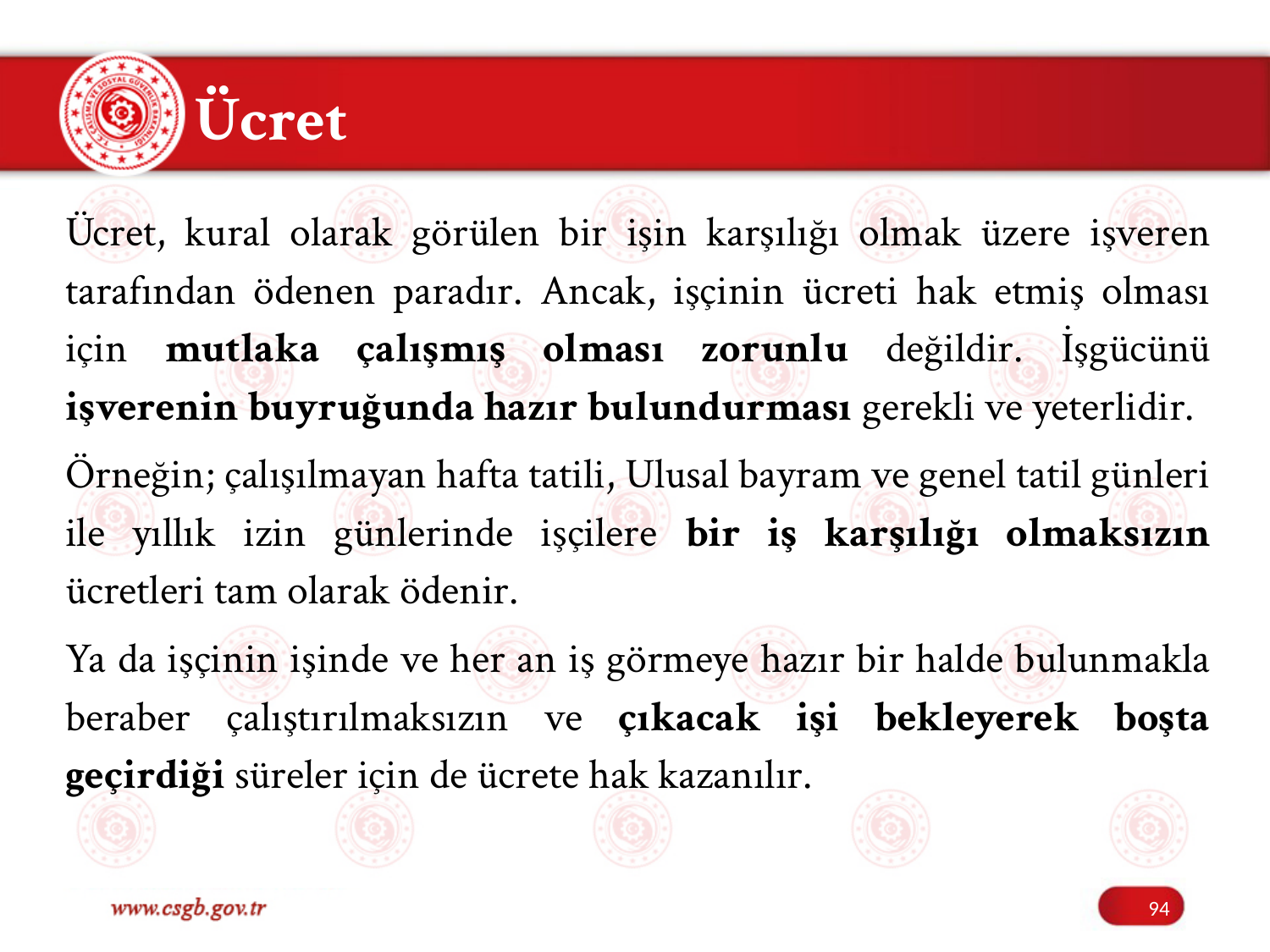

# Ücret
Ücret, kural olarak görülen bir işin karşılığı olmak üzere işveren tarafından ödenen paradır. Ancak, işçinin ücreti hak etmiş olması için mutlaka çalışmış olması zorunlu değildir. İşgücünü işverenin buyruğunda hazır bulundurması gerekli ve yeterlidir.
Örneğin; çalışılmayan hafta tatili, Ulusal bayram ve genel tatil günleri ile yıllık izin günlerinde işçilere bir iş karşılığı olmaksızın ücretleri tam olarak ödenir.
Ya da işçinin işinde ve her an iş görmeye hazır bir halde bulunmakla beraber çalıştırılmaksızın ve çıkacak işi bekleyerek boşta geçirdiği süreler için de ücrete hak kazanılır.

94